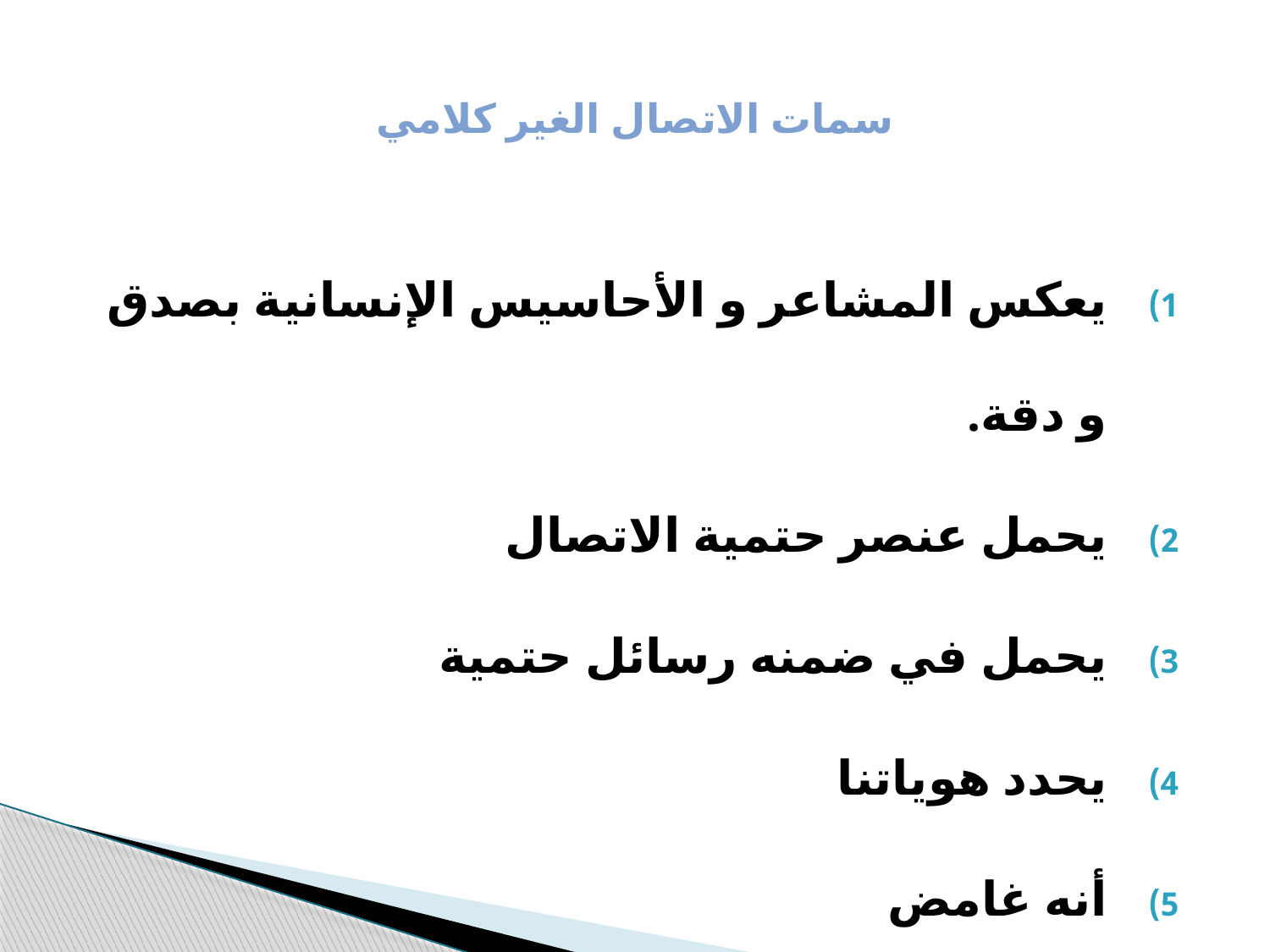

# سمات الاتصال الغير كلامي
يعكس المشاعر و الأحاسيس الإنسانية بصدق و دقة.
يحمل عنصر حتمية الاتصال
يحمل في ضمنه رسائل حتمية
يحدد هوياتنا
أنه غامض